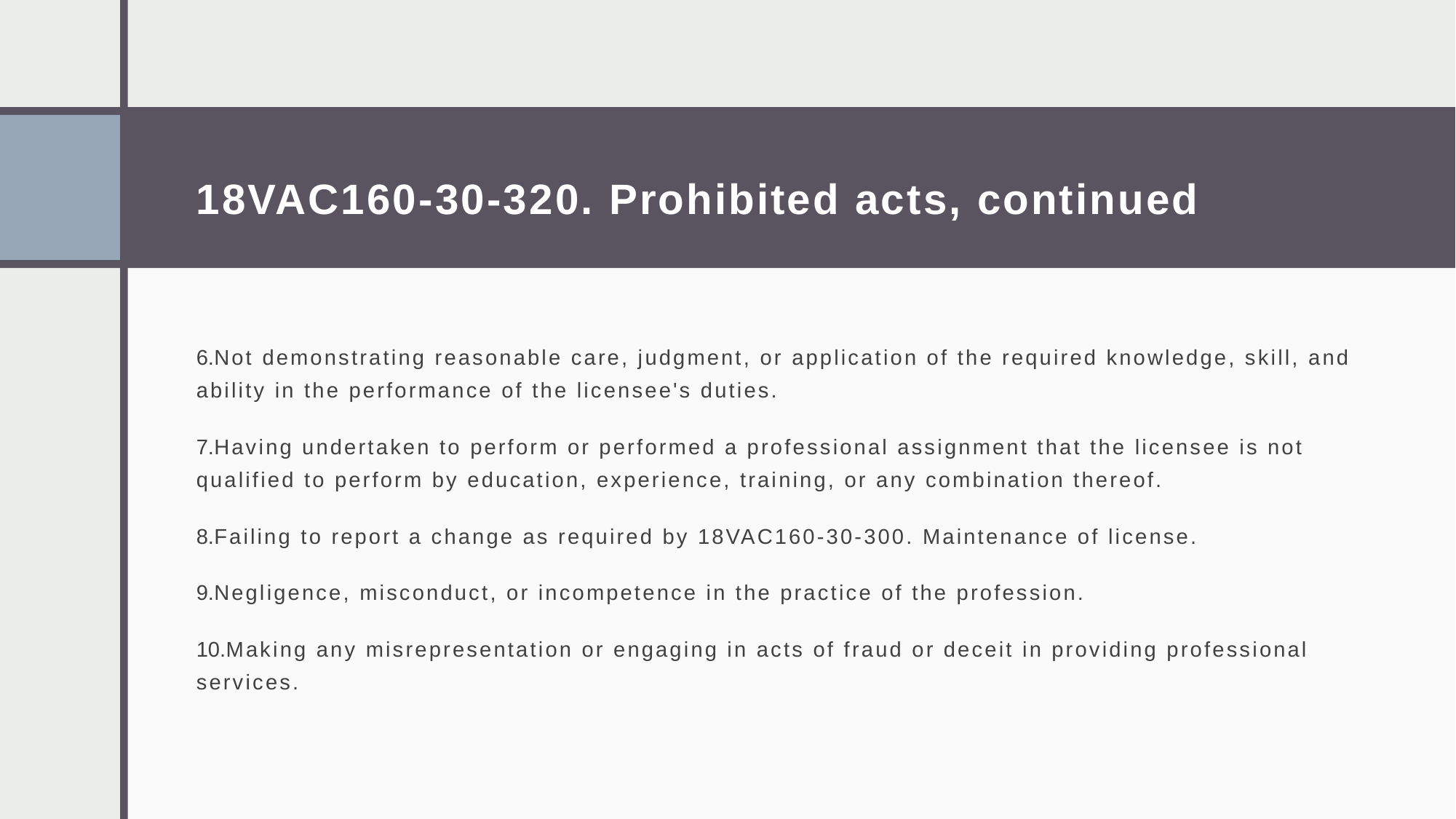

# 18VAC160-30-320. Prohibited acts, continued

Not demonstrating reasonable care, judgment, or application of the required knowledge, skill, and ability in the performance of the licensee's duties.
Having undertaken to perform or performed a professional assignment that the licensee is not qualified to perform by education, experience, training, or any combination thereof.
Failing to report a change as required by 18VAC160-30-300. Maintenance of license.
Negligence, misconduct, or incompetence in the practice of the profession.
Making any misrepresentation or engaging in acts of fraud or deceit in providing professional services.